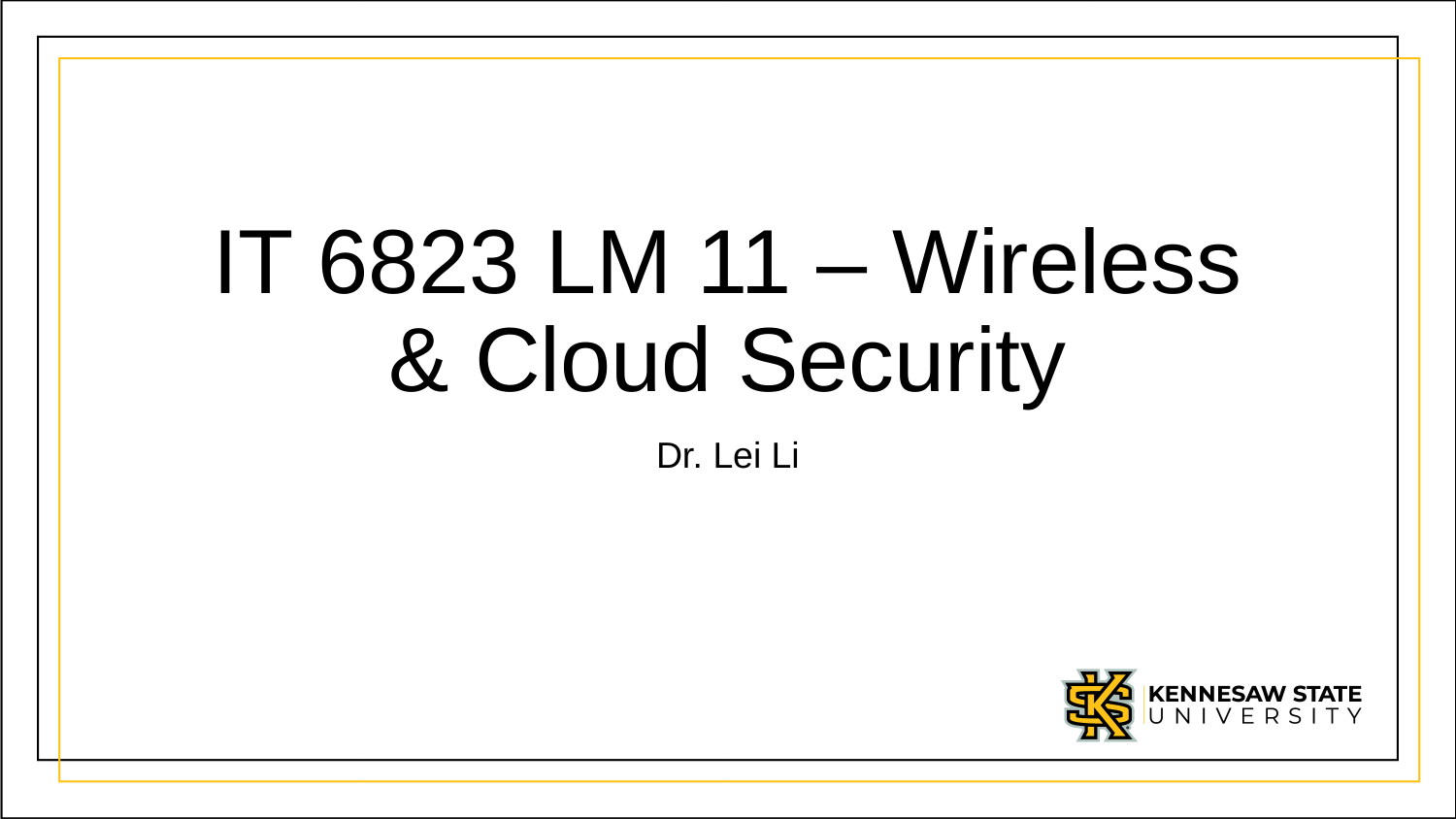

# IT 6823 LM 11 – Wireless & Cloud Security
Dr. Lei Li